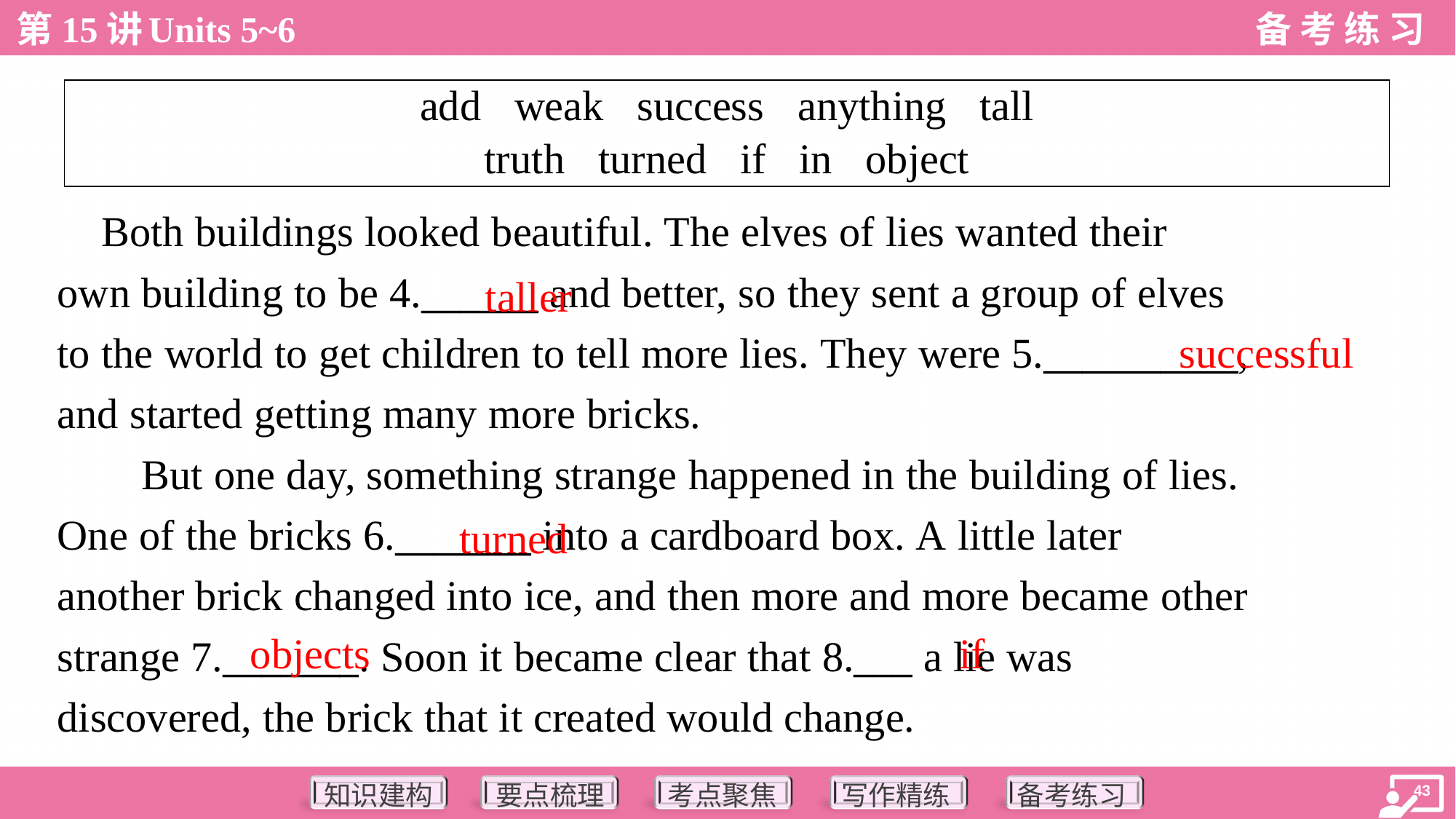

| add weak success anything tall truth turned if in object |
| --- |
    Both buildings looked beautiful. The elves of lies wanted their
own building to be 4.______ and better, so they sent a group of elves
to the world to get children to tell more lies. They were 5.__________,
and started getting many more bricks.
        But one day, something strange happened in the building of lies.
One of the bricks 6._______ into a cardboard box. A little later
another brick changed into ice, and then more and more became other
strange 7._______. Soon it became clear that 8.___ a lie was
discovered, the brick that it created would change.

taller
successful
turned
objects
if